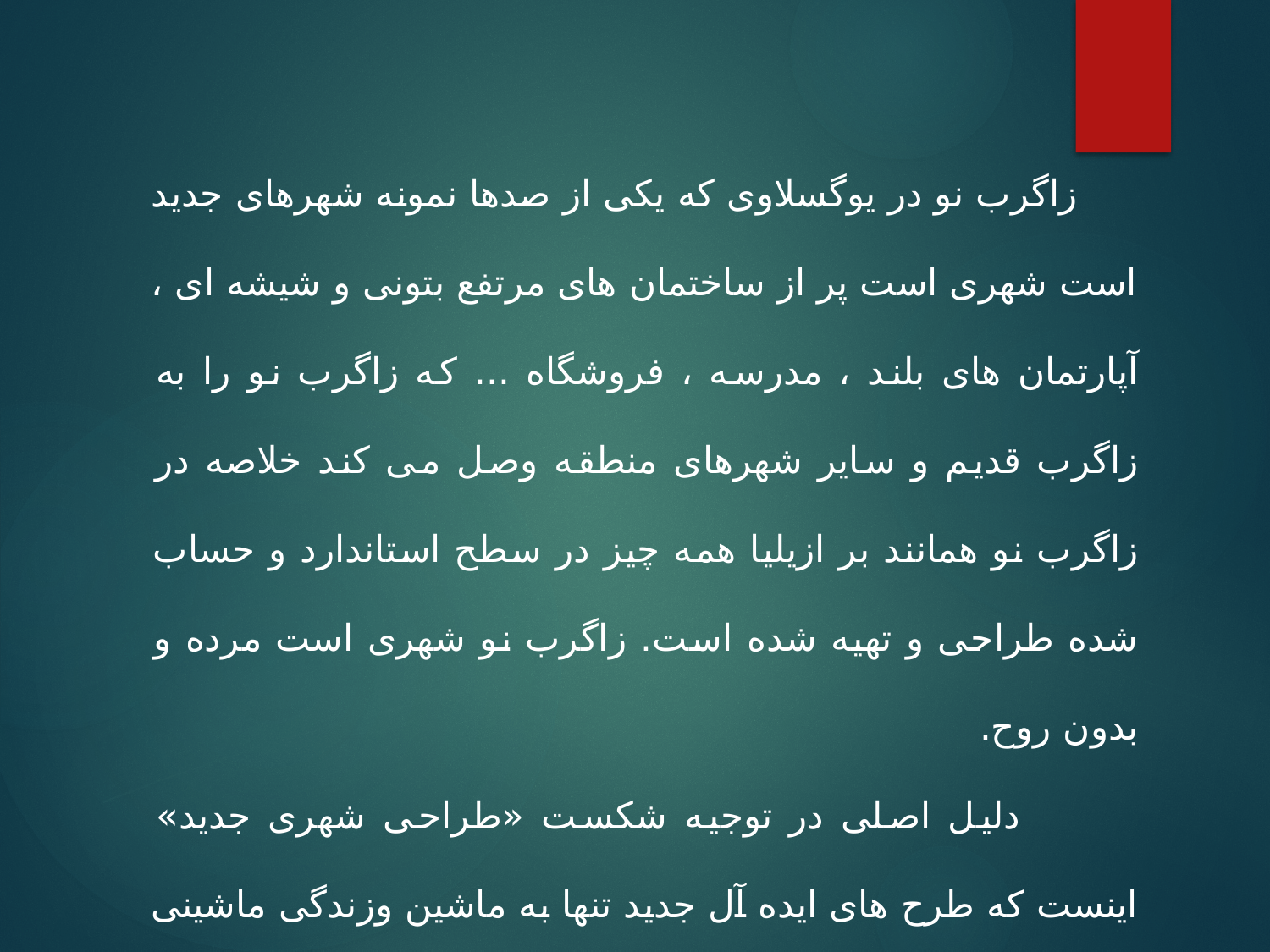

زاگرب نو در یوگسلاوی که یکی از صدها نمونه شهرهای جدید است شهری است پر از ساختمان های مرتفع بتونی و شیشه ای ، آپارتمان های بلند ، مدرسه ، فروشگاه ... که زاگرب نو را به زاگرب قدیم و سایر شهرهای منطقه وصل می کند خلاصه در زاگرب نو همانند بر ازیلیا همه چیز در سطح استاندارد و حساب شده طراحی و تهیه شده است. زاگرب نو شهری است مرده و بدون روح.
       دلیل اصلی در توجیه شکست «طراحی شهری جدید» اینست که طرح های ایده آل جدید تنها به ماشین وزندگی ماشینی قرن بیستم یعنی مکانیزاسیون و اتوماسیون توجه داشته اند و نه نیازهای انسانی .